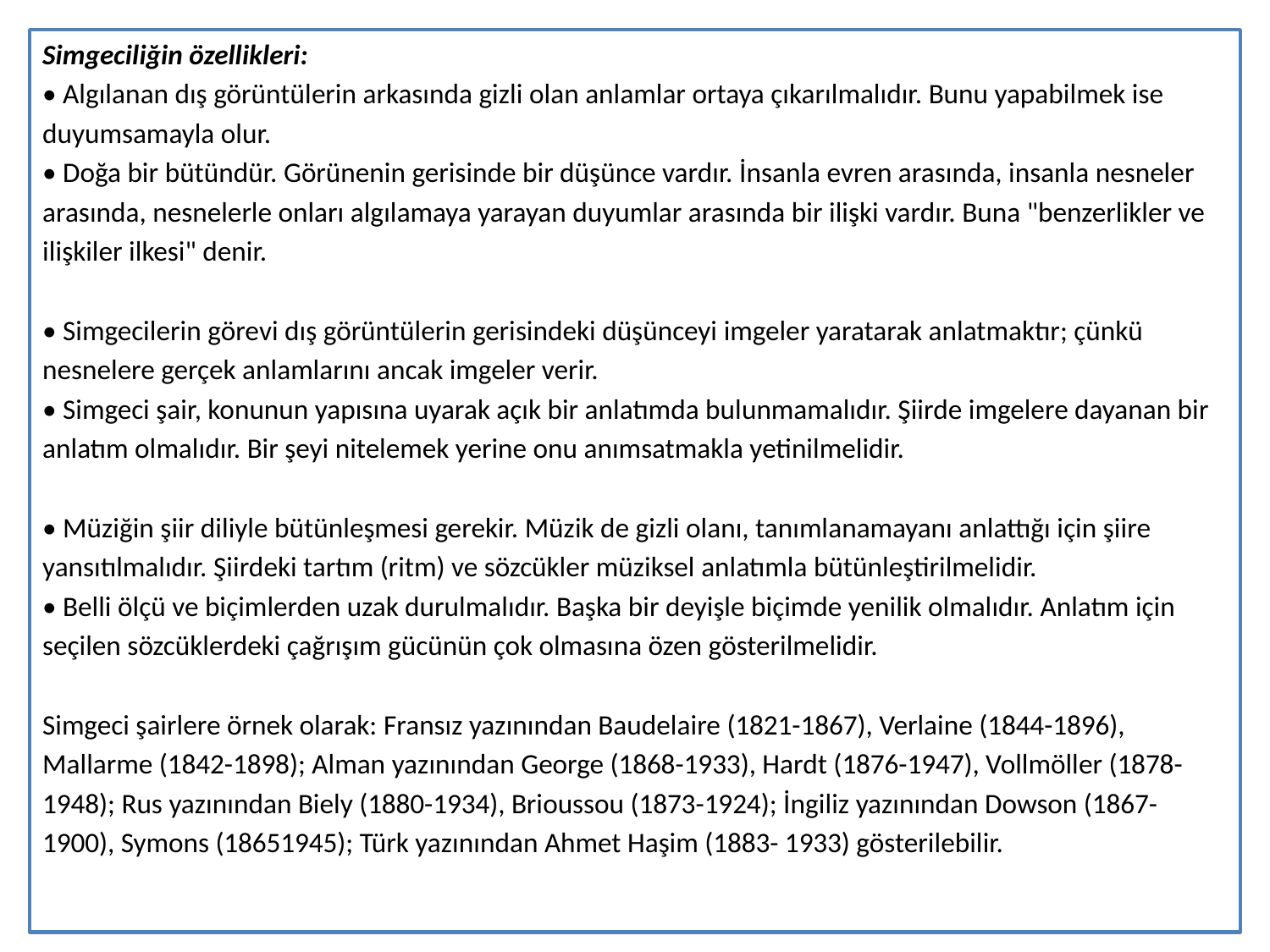

Simgeciliğin özellikleri:
• Algılanan dış görüntülerin arkasında gizli olan anlamlar ortaya çıkarılmalıdır. Bunu yapabilmek ise
duyumsamayla olur.
• Doğa bir bütündür. Görünenin gerisinde bir düşünce vardır. İnsanla evren arasında, insanla nesneler
arasında, nesnelerle onları algılamaya yarayan duyumlar arasında bir ilişki vardır. Buna "benzerlikler ve
ilişkiler ilkesi" denir.

• Simgecilerin görevi dış görüntülerin gerisindeki düşünceyi imgeler yaratarak anlatmaktır; çünkü
nesnelere gerçek anlamlarını ancak imgeler verir.
• Simgeci şair, konunun yapısına uyarak açık bir anlatımda bulunmamalıdır. Şiirde imgelere dayanan bir
anlatım olmalıdır. Bir şeyi nitelemek yerine onu anımsatmakla yetinilmelidir.

• Müziğin şiir diliyle bütünleşmesi gerekir. Müzik de gizli olanı, tanımlanamayanı anlattığı için şiire
yansıtılmalıdır. Şiirdeki tartım (ritm) ve sözcükler müziksel anlatımla bütünleştirilmelidir.
• Belli ölçü ve biçimlerden uzak durulmalıdır. Başka bir deyişle biçimde yenilik olmalıdır. Anlatım için
seçilen sözcüklerdeki çağrışım gücünün çok olmasına özen gösterilmelidir.

Simgeci şairlere örnek olarak: Fransız yazınından Baudelaire (1821-1867), Verlaine (1844-1896),
Mallarme (1842-1898); Alman yazınından George (1868-1933), Hardt (1876-1947), Vollmöller (1878-
1948); Rus yazınından Biely (1880-1934), Brioussou (1873-1924); İngiliz yazınından Dowson (1867-
1900), Symons (18651945); Türk yazınından Ahmet Haşim (1883- 1933) gösterilebilir.